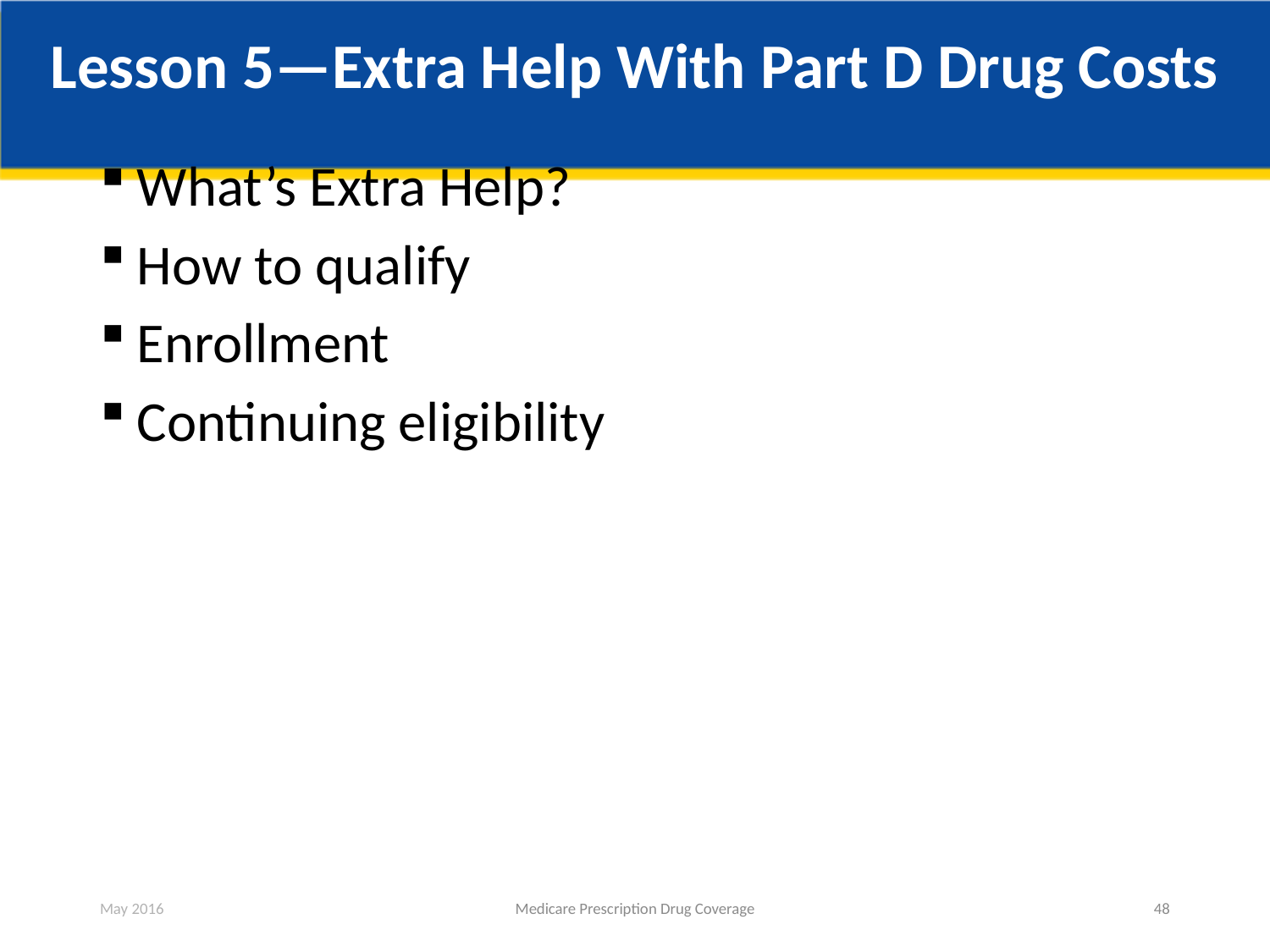

# Lesson 5—Extra Help With Part D Drug Costs
What’s Extra Help?
How to qualify
Enrollment
Continuing eligibility

May 2016
Medicare Prescription Drug Coverage
48